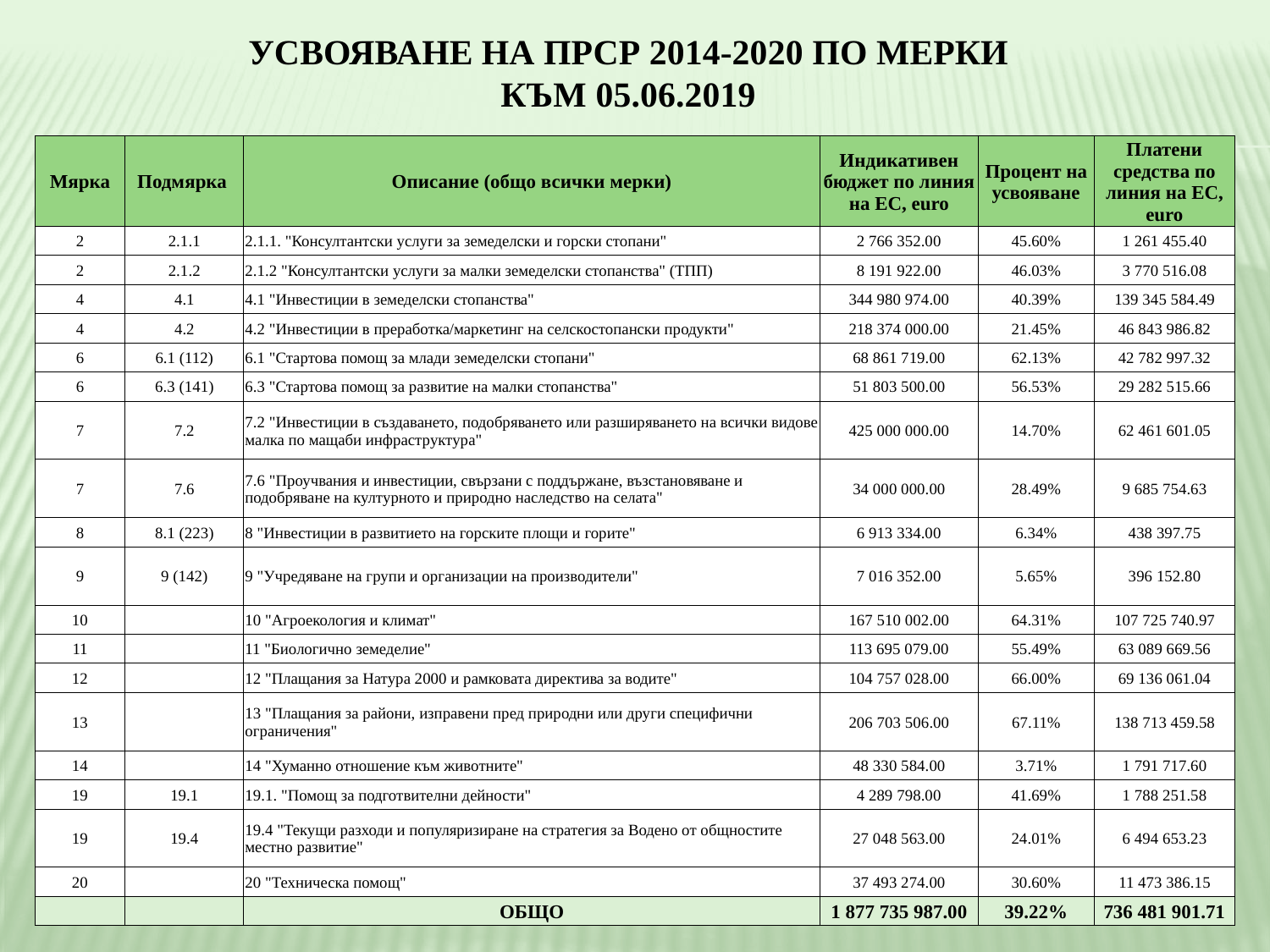

# УСВОЯВАНЕ НА ПРСР 2014-2020 ПО МЕРКИ КЪМ 05.06.2019
| Мярка | Подмярка | Описание (общо всички мерки) | Индикативен бюджет по линия на ЕС, euro | Процент на усвояване | Платени средства по линия на ЕС, euro |
| --- | --- | --- | --- | --- | --- |
| 2 | 2.1.1 | 2.1.1. "Консултантски услуги за земеделски и горски стопани" | 2 766 352.00 | 45.60% | 1 261 455.40 |
| 2 | 2.1.2 | 2.1.2 "Консултантски услуги за малки земеделски стопанства" (TПП) | 8 191 922.00 | 46.03% | 3 770 516.08 |
| 4 | 4.1 | 4.1 "Инвестиции в земеделски стопанства" | 344 980 974.00 | 40.39% | 139 345 584.49 |
| 4 | 4.2 | 4.2 "Инвестиции в преработка/маркетинг на селскостопански продукти" | 218 374 000.00 | 21.45% | 46 843 986.82 |
| 6 | 6.1 (112) | 6.1 "Стартова помощ за млади земеделски стопани" | 68 861 719.00 | 62.13% | 42 782 997.32 |
| 6 | 6.3 (141) | 6.3 "Стартова помощ за развитие на малки стопанства" | 51 803 500.00 | 56.53% | 29 282 515.66 |
| 7 | 7.2 | 7.2 "Инвестиции в създаването, подобряването или разширяването на всички видове малка по мащаби инфраструктура" | 425 000 000.00 | 14.70% | 62 461 601.05 |
| 7 | 7.6 | 7.6 "Проучвания и инвестиции, свързани с поддържане, възстановяване и подобряване на културното и природно наследство на селата" | 34 000 000.00 | 28.49% | 9 685 754.63 |
| 8 | 8.1 (223) | 8 "Инвестиции в развитието на горските площи и горите" | 6 913 334.00 | 6.34% | 438 397.75 |
| 9 | 9 (142) | 9 "Учредяване на групи и организации на производители" | 7 016 352.00 | 5.65% | 396 152.80 |
| 10 |  | 10 "Агроекология и климат" | 167 510 002.00 | 64.31% | 107 725 740.97 |
| 11 |  | 11 "Биологично земеделие" | 113 695 079.00 | 55.49% | 63 089 669.56 |
| 12 |  | 12 "Плащания за Натура 2000 и рамковата директива за водите" | 104 757 028.00 | 66.00% | 69 136 061.04 |
| 13 |  | 13 "Плащания за райони, изправени пред природни или други специфични ограничения" | 206 703 506.00 | 67.11% | 138 713 459.58 |
| 14 |  | 14 "Хуманно отношение към животните" | 48 330 584.00 | 3.71% | 1 791 717.60 |
| 19 | 19.1 | 19.1. "Помощ за подготвителни дейности" | 4 289 798.00 | 41.69% | 1 788 251.58 |
| 19 | 19.4 | 19.4 "Текущи разходи и популяризиране на стратегия за Водено от общностите местно развитие" | 27 048 563.00 | 24.01% | 6 494 653.23 |
| 20 |  | 20 "Техническа помощ" | 37 493 274.00 | 30.60% | 11 473 386.15 |
|  |  | ОБЩО | 1 877 735 987.00 | 39.22% | 736 481 901.71 |